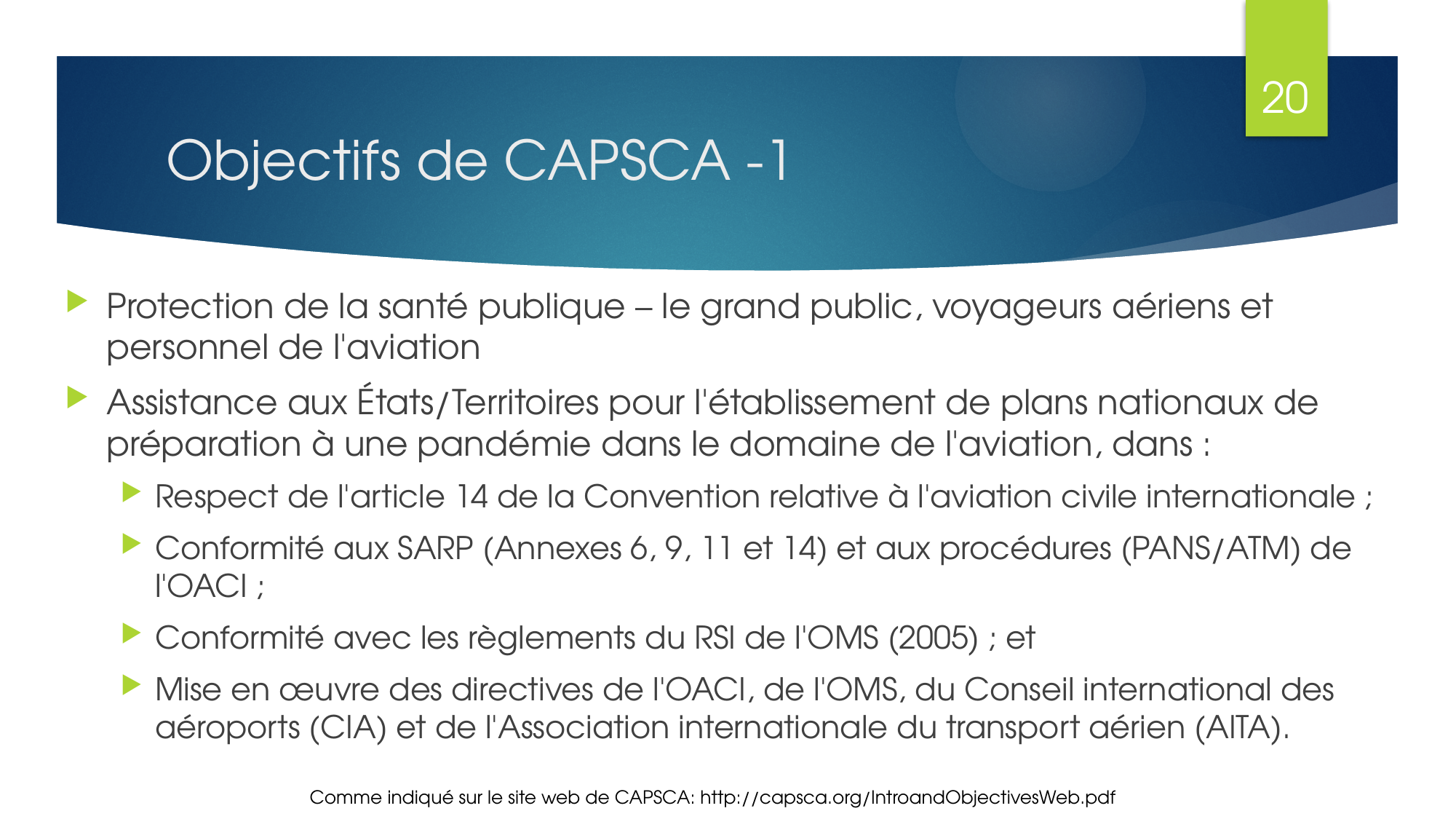

20
# Objectifs de CAPSCA -1
Protection de la santé publique – le grand public, voyageurs aériens et personnel de l'aviation
Assistance aux États/Territoires pour l'établissement de plans nationaux de préparation à une pandémie dans le domaine de l'aviation, dans :
Respect de l'article 14 de la Convention relative à l'aviation civile internationale ;
Conformité aux SARP (Annexes 6, 9, 11 et 14) et aux procédures (PANS/ATM) de l'OACI ;
Conformité avec les règlements du RSI de l'OMS (2005) ; et
Mise en œuvre des directives de l'OACI, de l'OMS, du Conseil international des aéroports (CIA) et de l'Association internationale du transport aérien (AITA).
Comme indiqué sur le site web de CAPSCA: http://capsca.org/IntroandObjectivesWeb.pdf